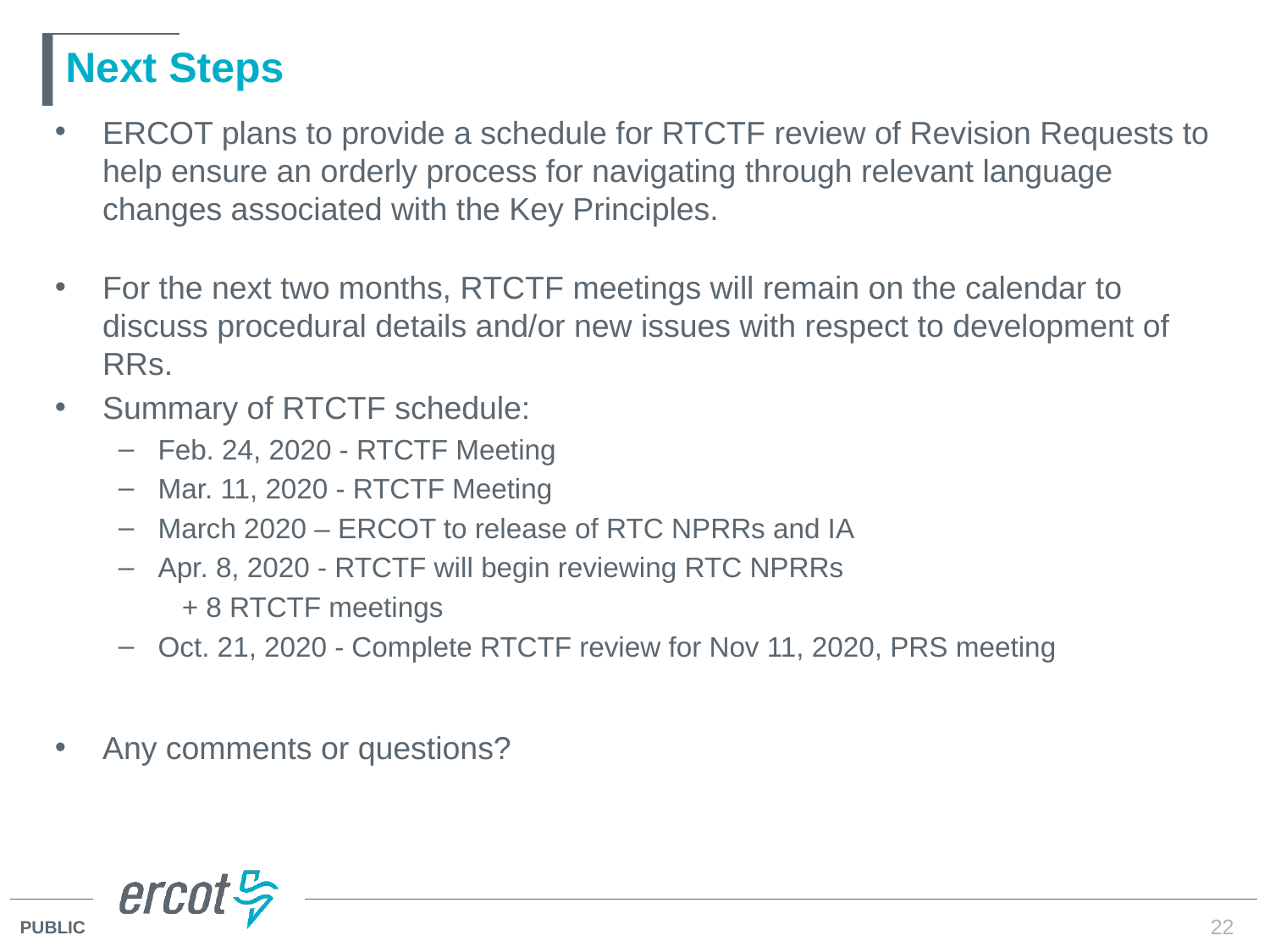

# Next Steps
ERCOT plans to provide a schedule for RTCTF review of Revision Requests to help ensure an orderly process for navigating through relevant language changes associated with the Key Principles.

For the next two months, RTCTF meetings will remain on the calendar to discuss procedural details and/or new issues with respect to development of RRs.
Summary of RTCTF schedule:
Feb. 24, 2020 - RTCTF Meeting
Mar. 11, 2020 - RTCTF Meeting
March 2020 – ERCOT to release of RTC NPRRs and IA
Apr. 8, 2020 - RTCTF will begin reviewing RTC NPRRs
+ 8 RTCTF meetings
Oct. 21, 2020 - Complete RTCTF review for Nov 11, 2020, PRS meeting

Any comments or questions?

22